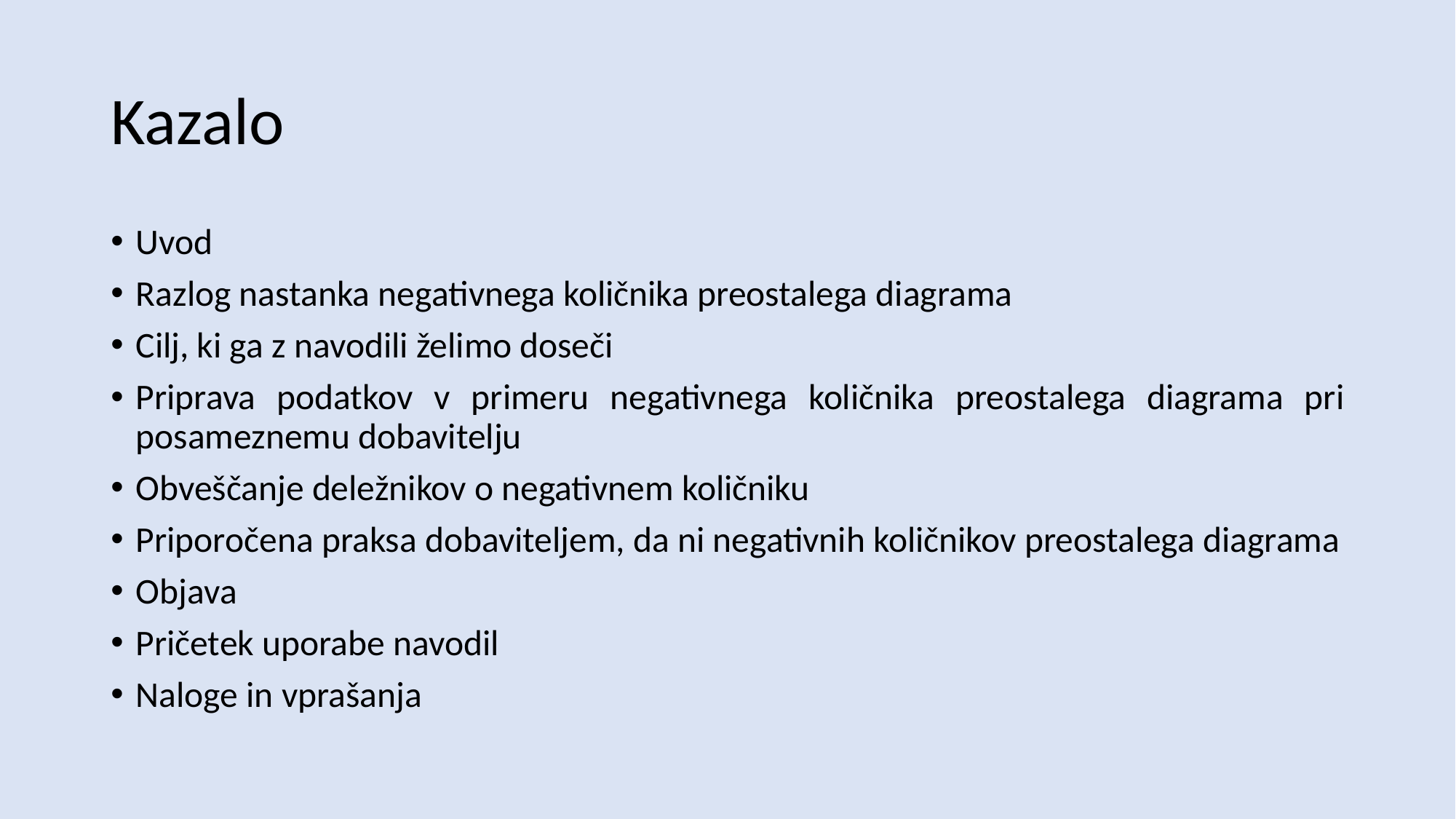

# Kazalo
Uvod
Razlog nastanka negativnega količnika preostalega diagrama
Cilj, ki ga z navodili želimo doseči
Priprava podatkov v primeru negativnega količnika preostalega diagrama pri posameznemu dobavitelju
Obveščanje deležnikov o negativnem količniku
Priporočena praksa dobaviteljem, da ni negativnih količnikov preostalega diagrama
Objava
Pričetek uporabe navodil
Naloge in vprašanja